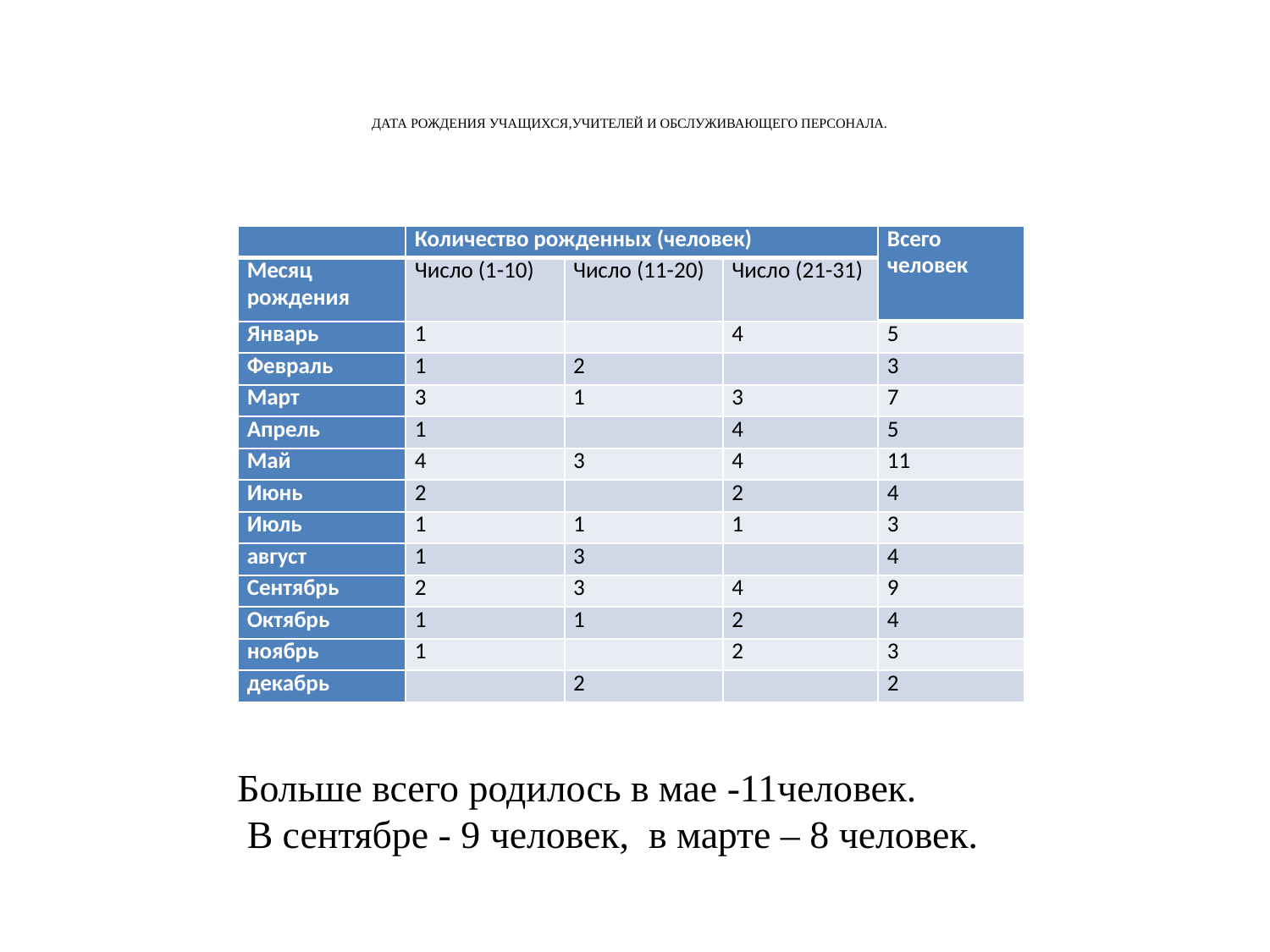

# ДАТА РОЖДЕНИЯ УЧАЩИХСЯ,УЧИТЕЛЕЙ И ОБСЛУЖИВАЮЩЕГО ПЕРСОНАЛА.
|  | Количество рожденных (человек) |  |  | Всего человек |
| --- | --- | --- | --- | --- |
| Месяц рождения | Число (1-10) | Число (11-20) | Число (21-31) |  |
| Январь | 1 |  | 4 | 5 |
| Февраль | 1 | 2 |  | 3 |
| Март | 3 | 1 | 3 | 7 |
| Апрель | 1 |  | 4 | 5 |
| Май | 4 | 3 | 4 | 11 |
| Июнь | 2 |  | 2 | 4 |
| Июль | 1 | 1 | 1 | 3 |
| август | 1 | 3 |  | 4 |
| Сентябрь | 2 | 3 | 4 | 9 |
| Октябрь | 1 | 1 | 2 | 4 |
| ноябрь | 1 |  | 2 | 3 |
| декабрь |  | 2 |  | 2 |

Больше всего родилось в мае -11человек.
 В сентябре - 9 человек,  в марте – 8 человек.